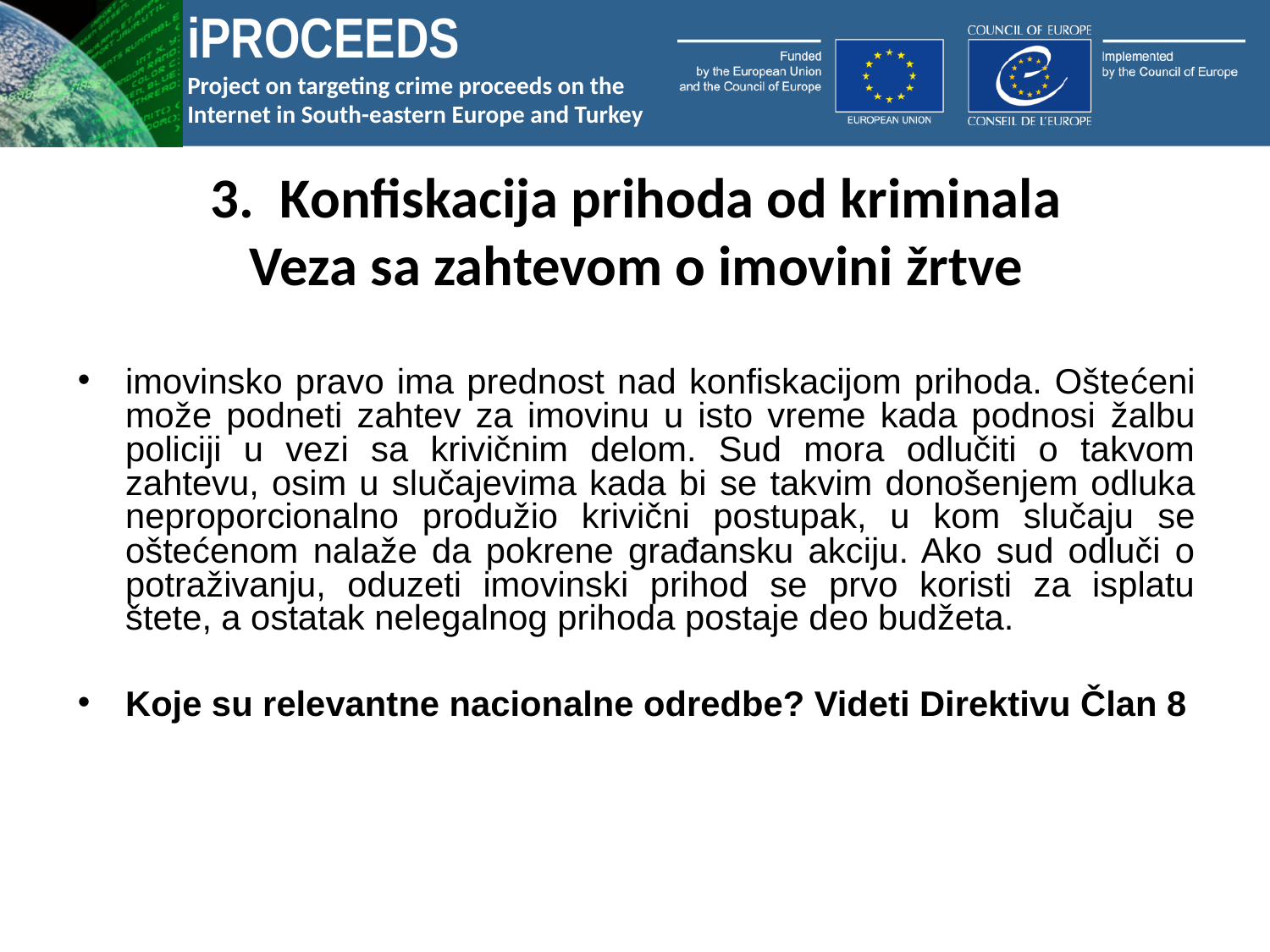

# 3.  Konfiskacija prihoda od kriminala Veza sa zahtevom o imovini žrtve

imovinsko pravo ima prednost nad konfiskacijom prihoda. Oštećeni može podneti zahtev za imovinu u isto vreme kada podnosi žalbu policiji u vezi sa krivičnim delom. Sud mora odlučiti o takvom zahtevu, osim u slučajevima kada bi se takvim donošenjem odluka neproporcionalno produžio krivični postupak, u kom slučaju se oštećenom nalaže da pokrene građansku akciju. Ako sud odluči o potraživanju, oduzeti imovinski prihod se prvo koristi za isplatu štete, a ostatak nelegalnog prihoda postaje deo budžeta.

Koje su relevantne nacionalne odredbe? Videti Direktivu Član 8